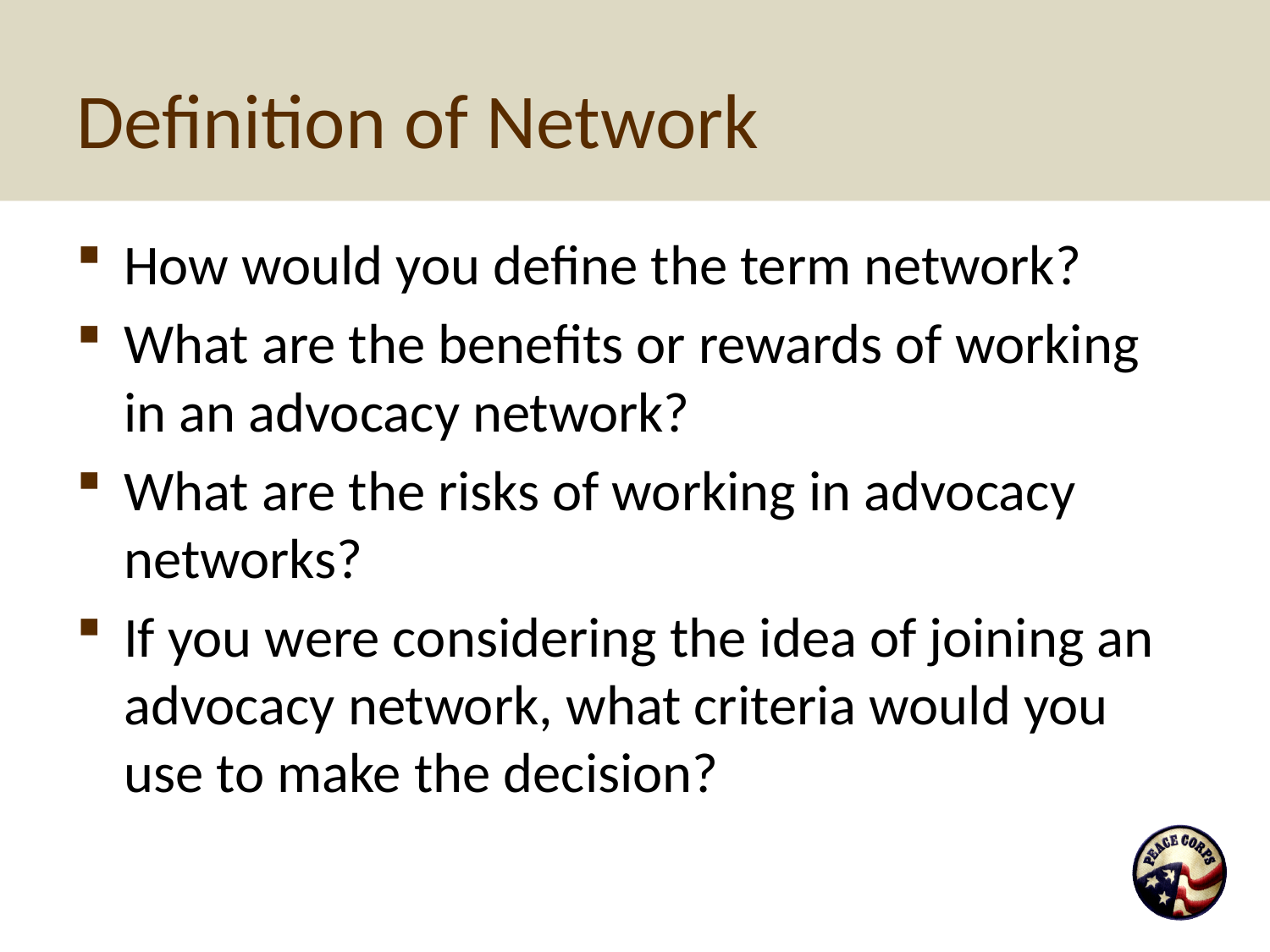

# Definition of Network
How would you define the term network?
What are the benefits or rewards of working in an advocacy network?
What are the risks of working in advocacy networks?
If you were considering the idea of joining an advocacy network, what criteria would you use to make the decision?